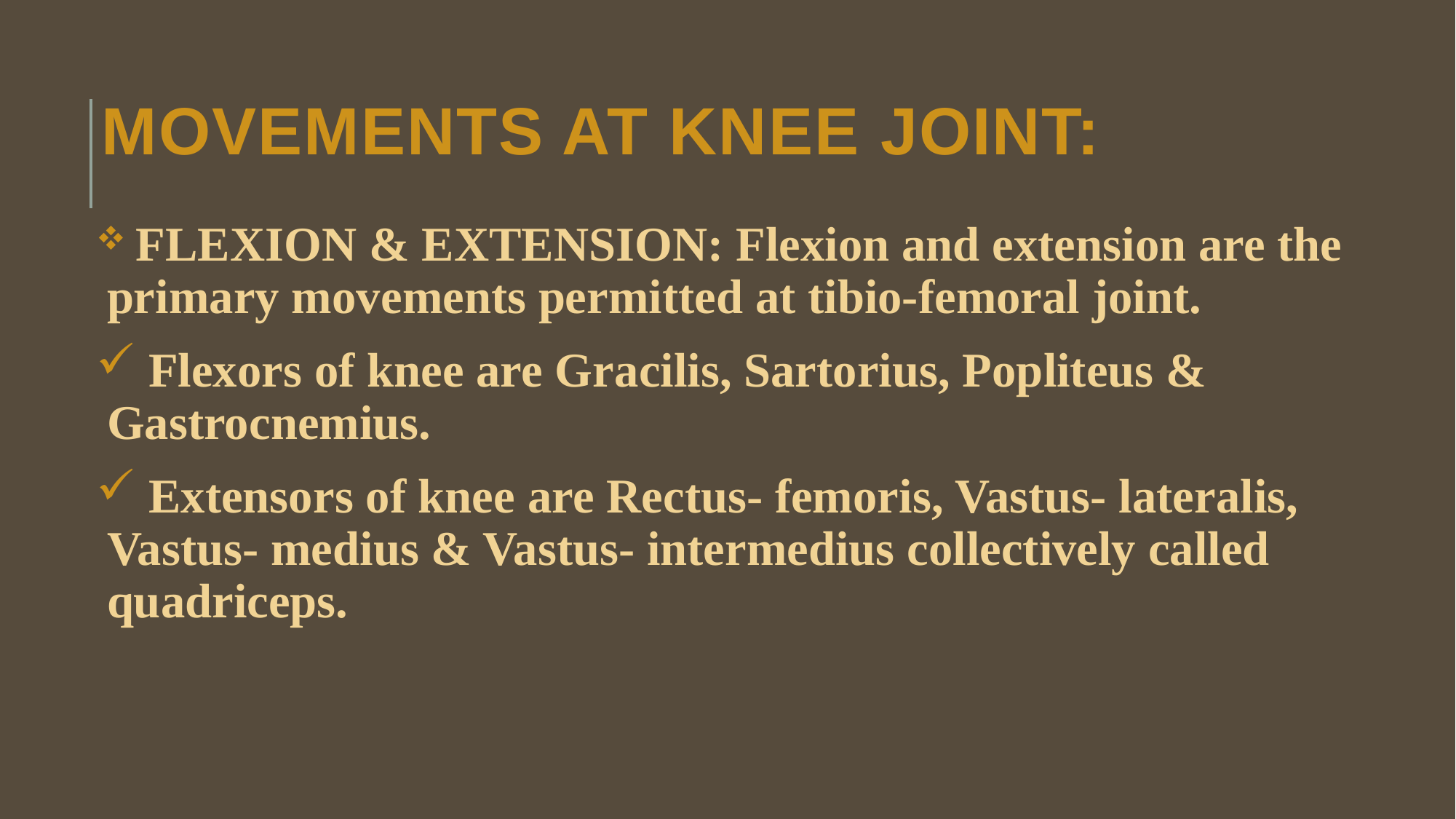

# MOVEMENTS AT KNEE JOINT:
 FLEXION & EXTENSION: Flexion and extension are the primary movements permitted at tibio-femoral joint.
 Flexors of knee are Gracilis, Sartorius, Popliteus & Gastrocnemius.
 Extensors of knee are Rectus- femoris, Vastus- lateralis, Vastus- medius & Vastus- intermedius collectively called quadriceps.